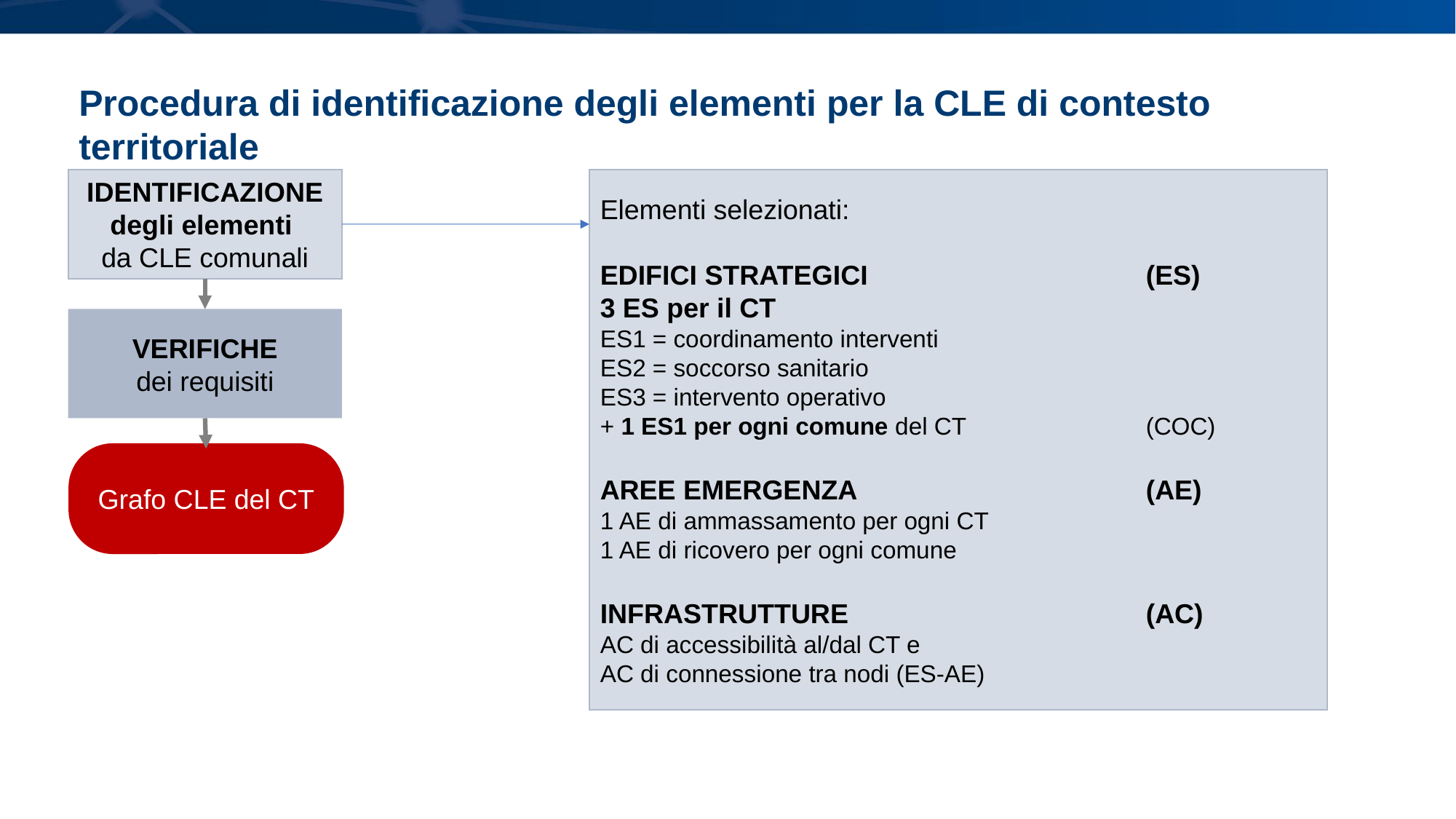

Procedura di identificazione degli elementi per la CLE di contesto territoriale
IDENTIFICAZIONE degli elementi
da CLE comunali
Elementi selezionati:

EDIFICI STRATEGICI 			(ES)
3 ES per il CT
ES1 = coordinamento interventi
ES2 = soccorso sanitario
ES3 = intervento operativo
+ 1 ES1 per ogni comune del CT 		(COC)

AREE EMERGENZA 			(AE)
1 AE di ammassamento per ogni CT
1 AE di ricovero per ogni comune

INFRASTRUTTURE 			(AC)
AC di accessibilità al/dal CT e
AC di connessione tra nodi (ES-AE)
VERIFICHE
dei requisiti
Grafo CLE del CT